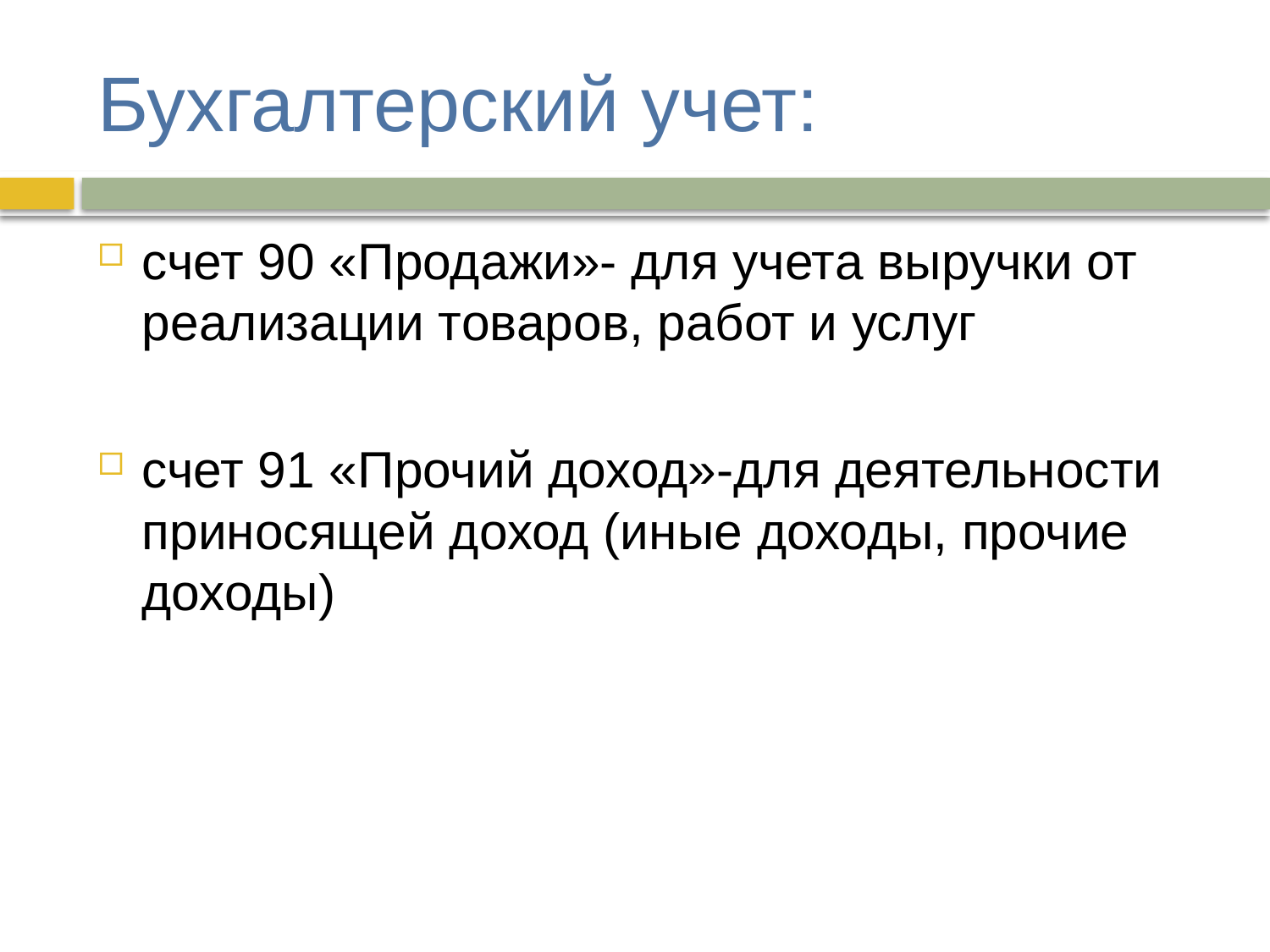

# Бухгалтерский учет:
счет 90 «Продажи»- для учета выручки от реализации товаров, работ и услуг

счет 91 «Прочий доход»-для деятельности приносящей доход (иные доходы, прочие доходы)